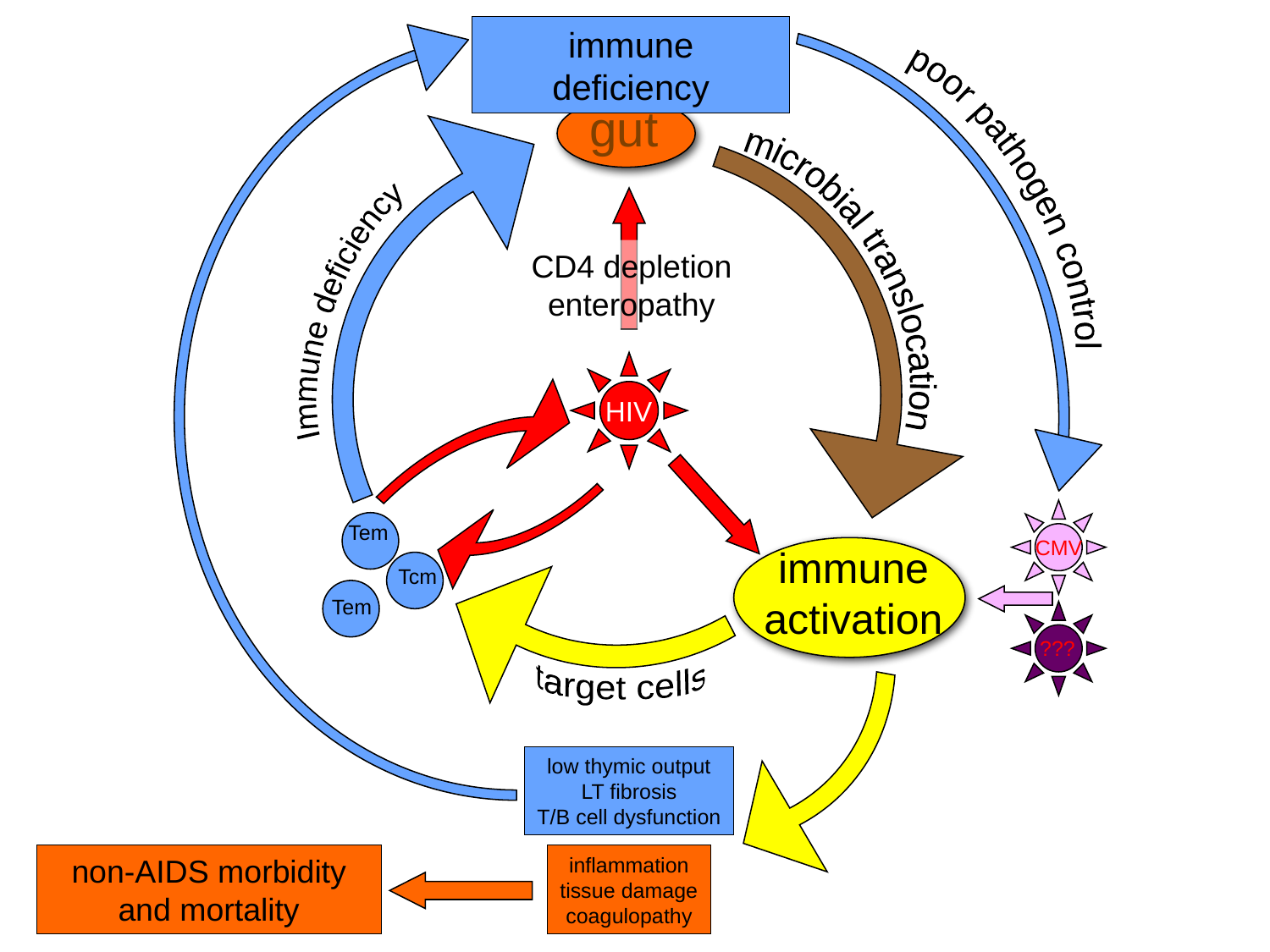

immune deficiency

poor pathogen control
gut

microbial translocation

Immune deficiency

target cells
CD4 depletion
enteropathy

HIV

CMV

Tem
immune activation

Tcm

Tem

???
low thymic output
LT fibrosis
T/B cell dysfunction
non-AIDS morbidity and mortality
inflammation
tissue damage
coagulopathy